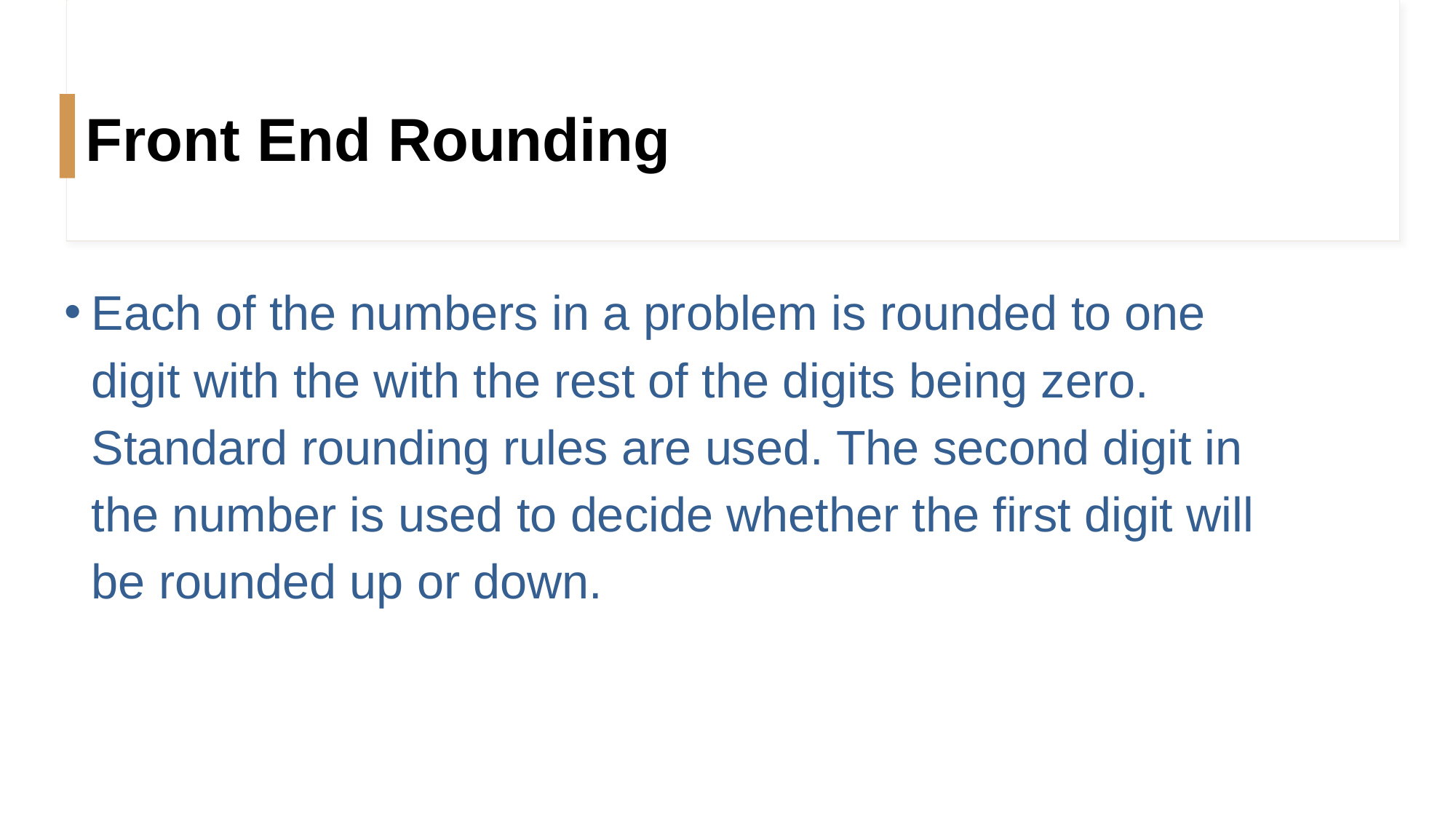

Front End Rounding
#
Each of the numbers in a problem is rounded to one digit with the with the rest of the digits being zero. Standard rounding rules are used. The second digit in the number is used to decide whether the first digit will be rounded up or down.